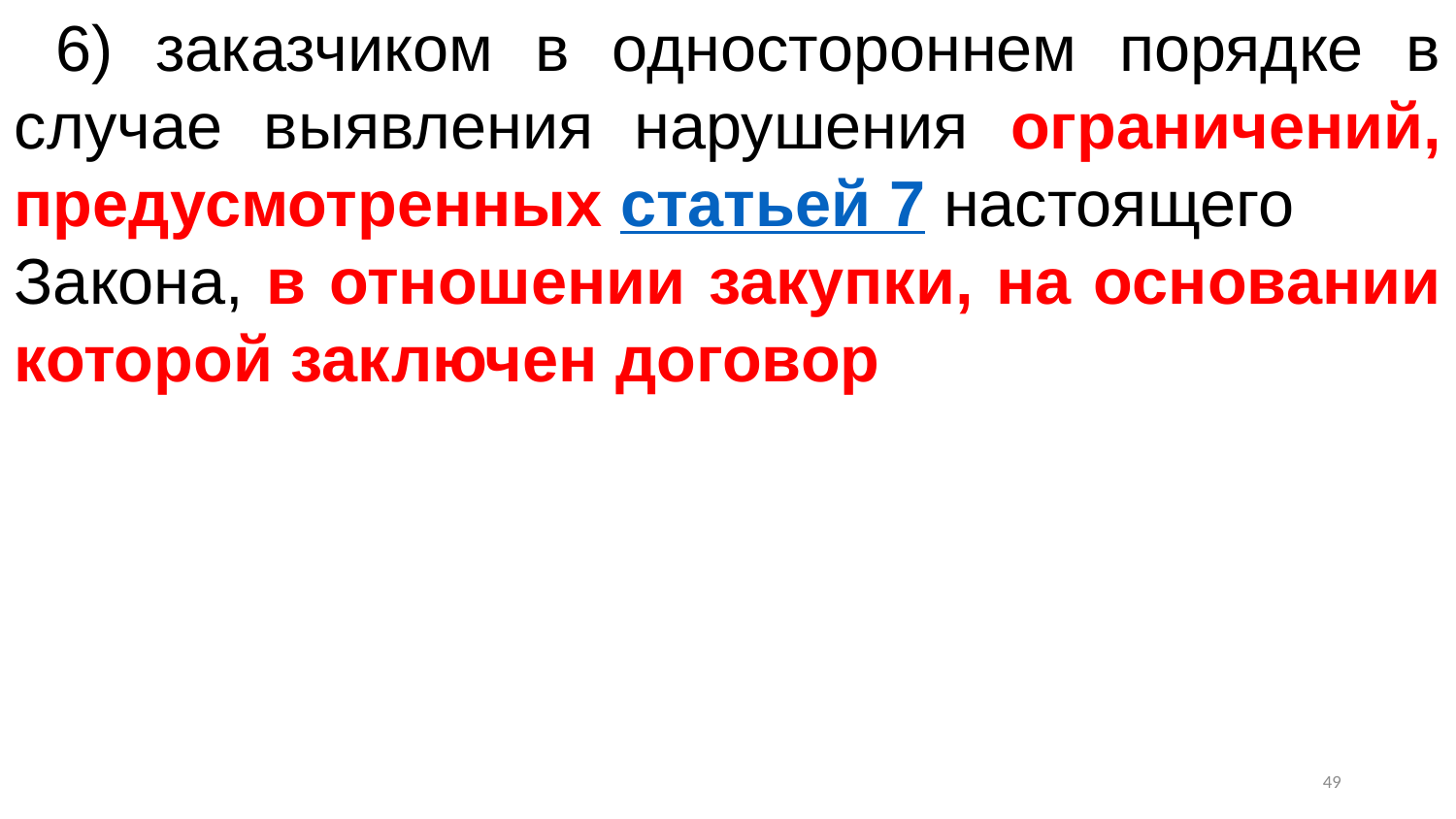

6) заказчиком в одностороннем порядке в случае выявления нарушения ограничений, предусмотренных статьей 7 настоящего Закона, в отношении закупки, на основании которой заключен договор

49